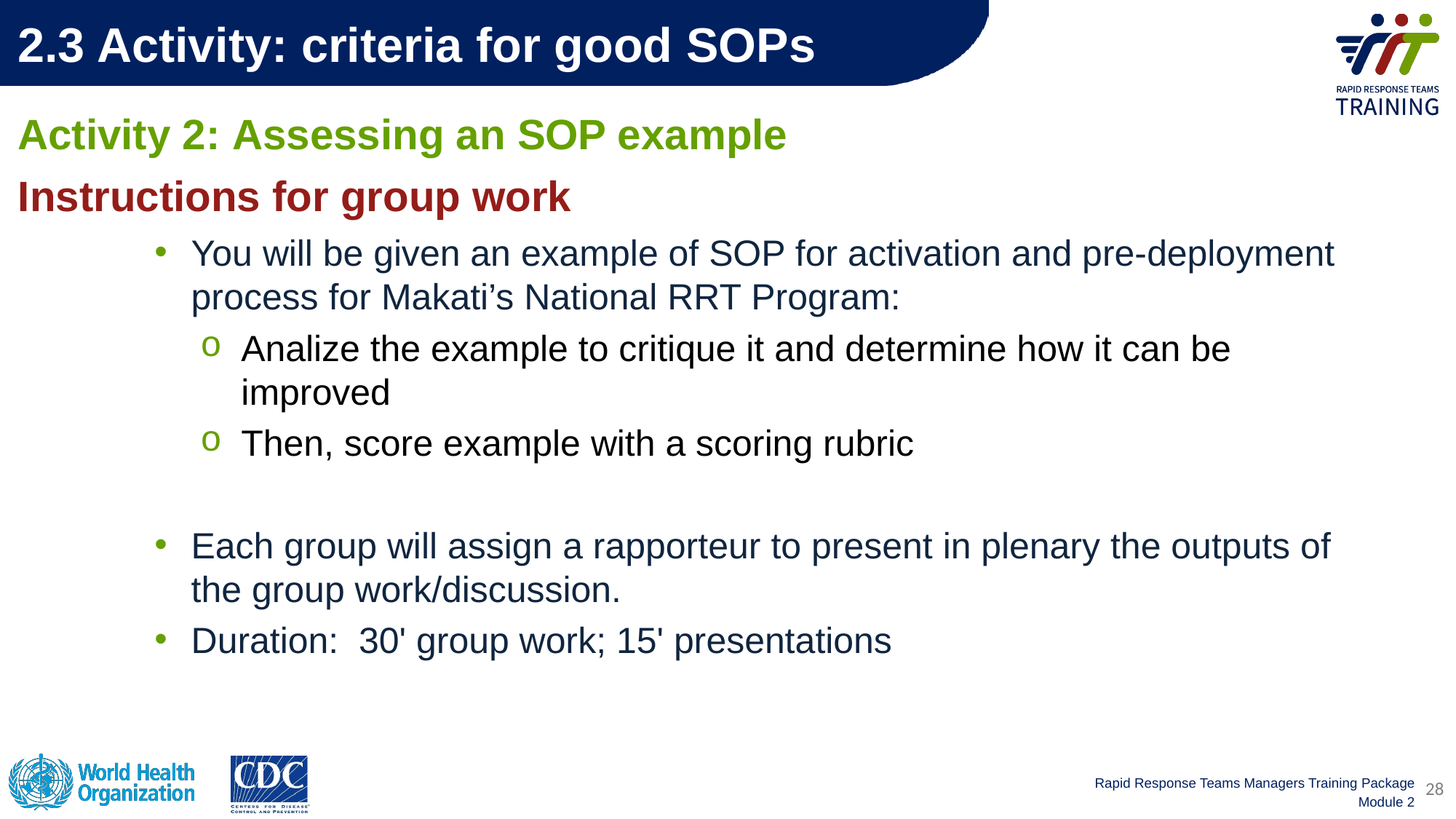

2.3 Activity: criteria for good SOPs
Activity 2: Assessing an SOP example
# Instructions for group work

You will be given an example of SOP for activation and pre-deployment process for Makati’s National RRT Program:
Analize the example to critique it and determine how it can be improved
Then, score example with a scoring rubric

Each group will assign a rapporteur to present in plenary the outputs of the group work/discussion.
Duration:  30' group work; 15' presentations

28